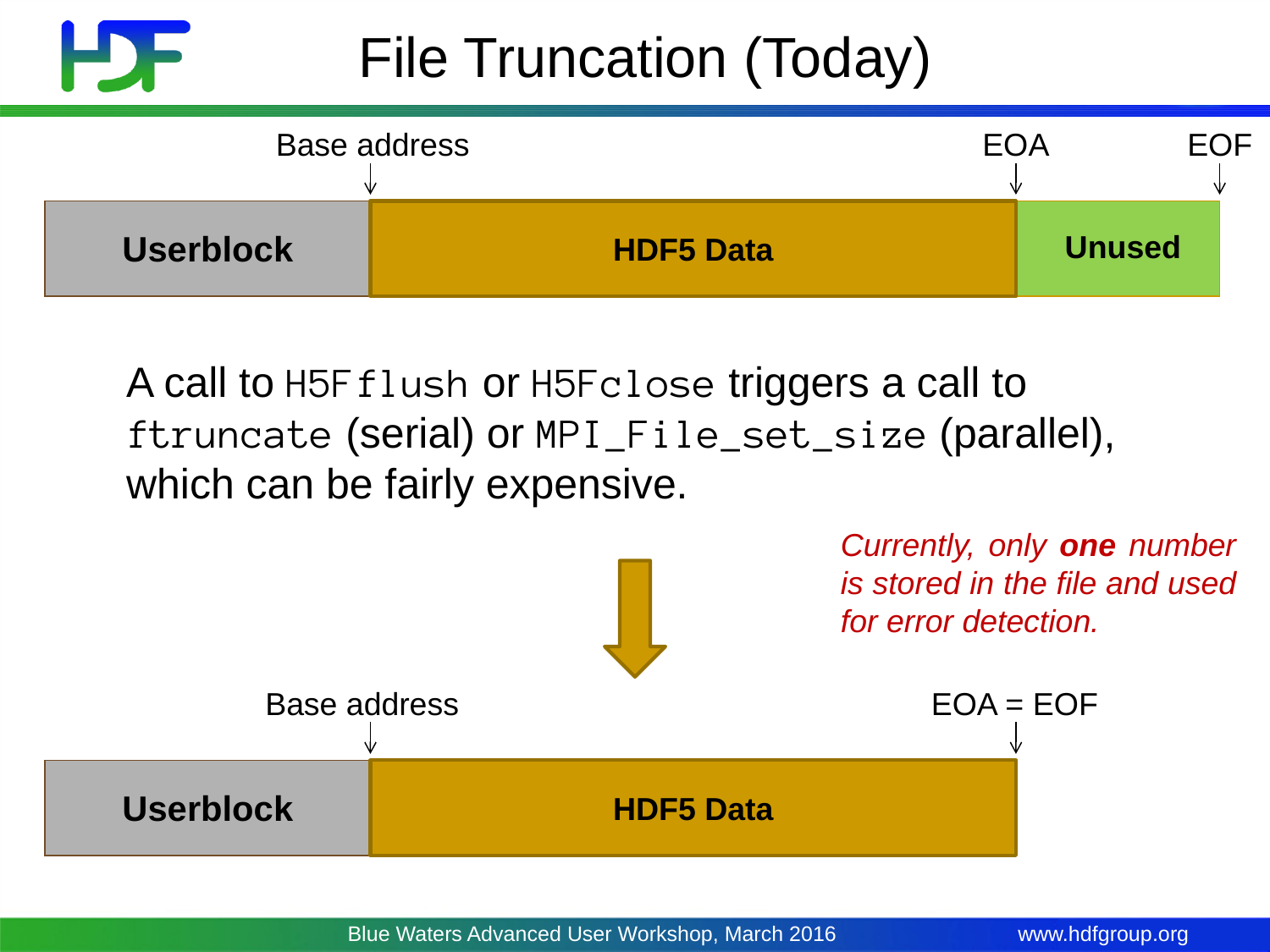

# File Truncation (Today)
Base address
EOA
EOF

Userblock
Unused
HDF5 Data
A call to H5Fflush or H5Fclose triggers a call to ftruncate (serial) or MPI_File_set_size (parallel), which can be fairly expensive.
Currently, only one number is stored in the file and used for error detection.

Base address
EOA = EOF

Userblock
HDF5 Data
Blue Waters Advanced User Workshop, March 2016